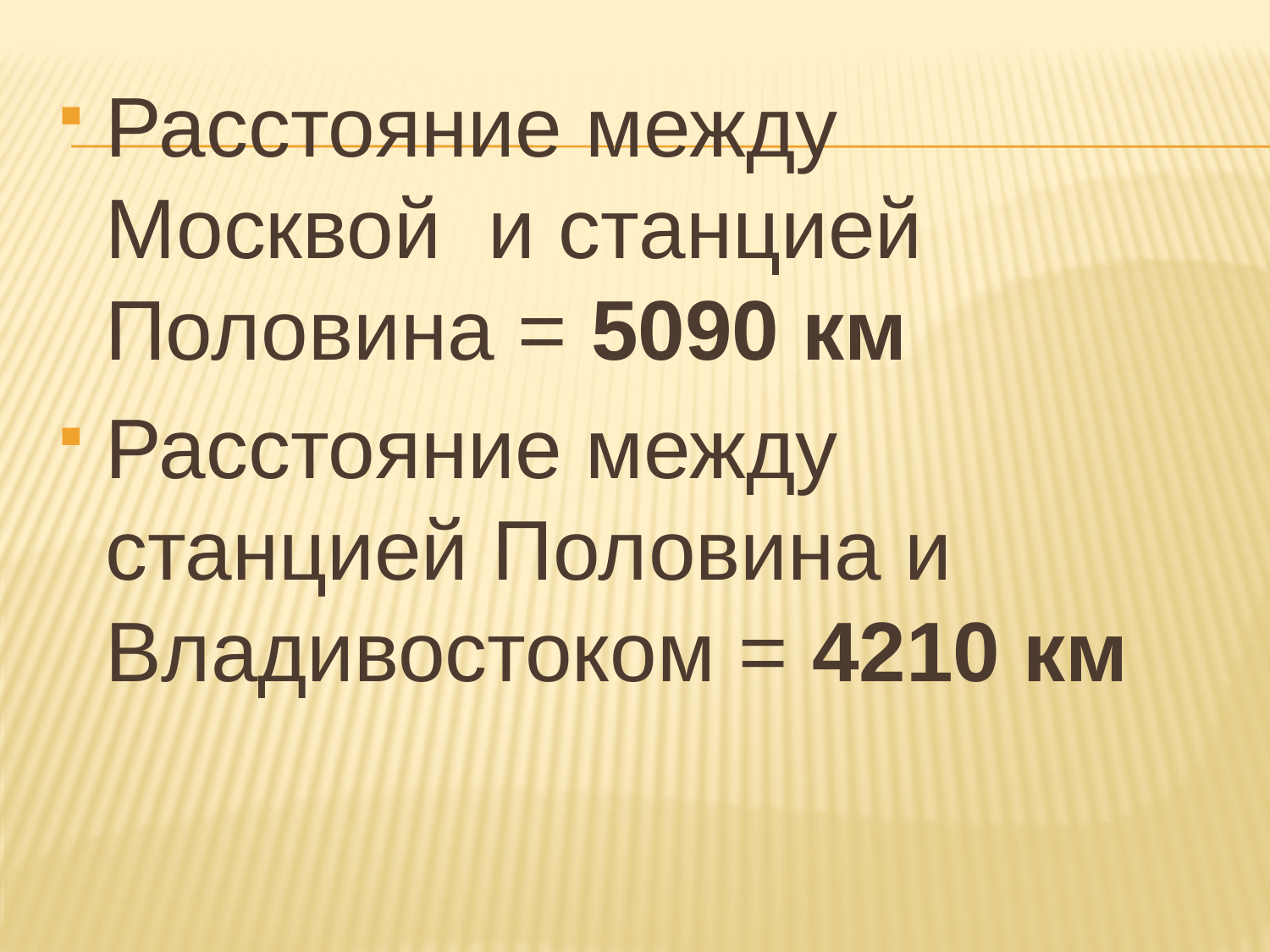

#
Расстояние между Москвой  и станцией Половина = 5090 км
Расстояние между станцией Половина и Владивостоком = 4210 км